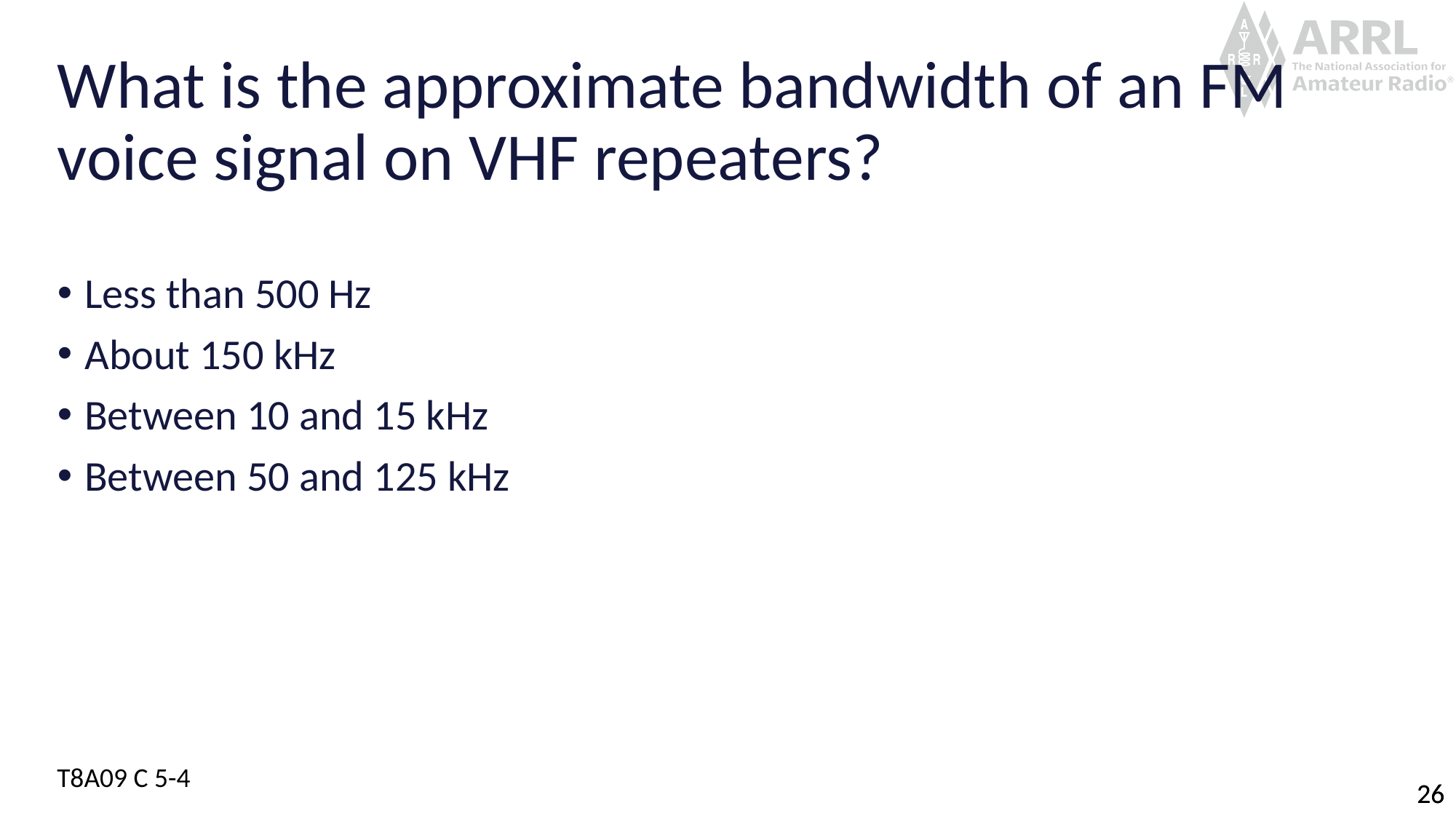

# What is the approximate bandwidth of an FM voice signal on VHF repeaters?
Less than 500 Hz
About 150 kHz
Between 10 and 15 kHz
Between 50 and 125 kHz
T8A09 C 5-4